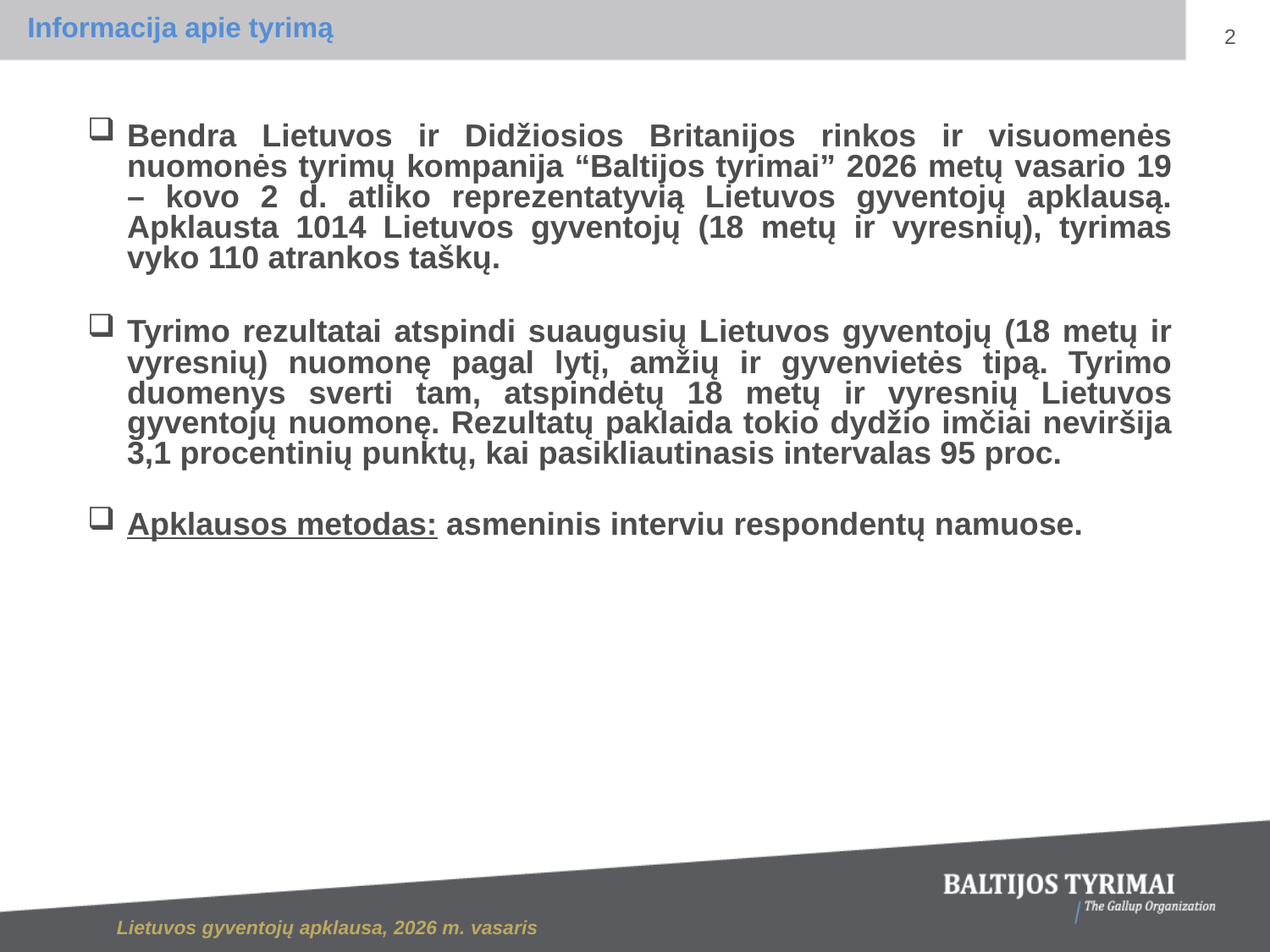

Informacija apie tyrimą
2
Bendra Lietuvos ir Didžiosios Britanijos rinkos ir visuomenės nuomonės tyrimų kompanija “Baltijos tyrimai” 2026 metų vasario 19 – kovo 2 d. atliko reprezentatyvią Lietuvos gyventojų apklausą. Apklausta 1014 Lietuvos gyventojų (18 metų ir vyresnių), tyrimas vyko 110 atrankos taškų.

Tyrimo rezultatai atspindi suaugusių Lietuvos gyventojų (18 metų ir vyresnių) nuomonę pagal lytį, amžių ir gyvenvietės tipą. Tyrimo duomenys sverti tam, atspindėtų 18 metų ir vyresnių Lietuvos gyventojų nuomonę. Rezultatų paklaida tokio dydžio imčiai neviršija 3,1 procentinių punktų, kai pasikliautinasis intervalas 95 proc.

Apklausos metodas: asmeninis interviu respondentų namuose.
Lietuvos gyventojų apklausa, 2026 m. vasaris